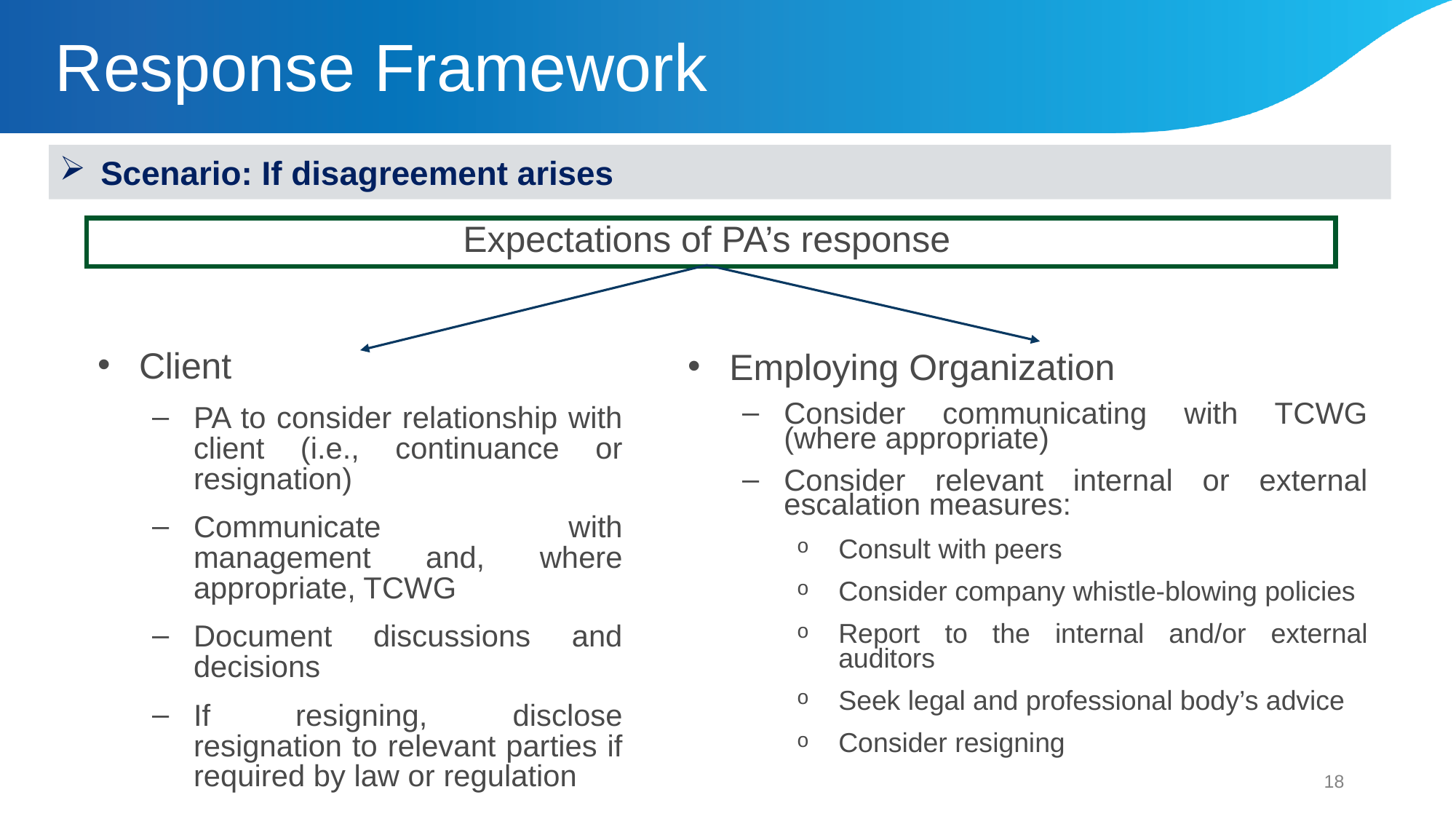

# Response Framework
Scenario: If disagreement arises
Expectations of PA’s response

Client
PA to consider relationship with client (i.e., continuance or resignation)
Communicate with management and, where appropriate, TCWG
Document discussions and decisions
If resigning, disclose resignation to relevant parties if required by law or regulation
Employing Organization
Consider communicating with TCWG (where appropriate)
Consider relevant internal or external escalation measures:
Consult with peers
Consider company whistle-blowing policies
Report to the internal and/or external auditors
Seek legal and professional body’s advice
Consider resigning

18